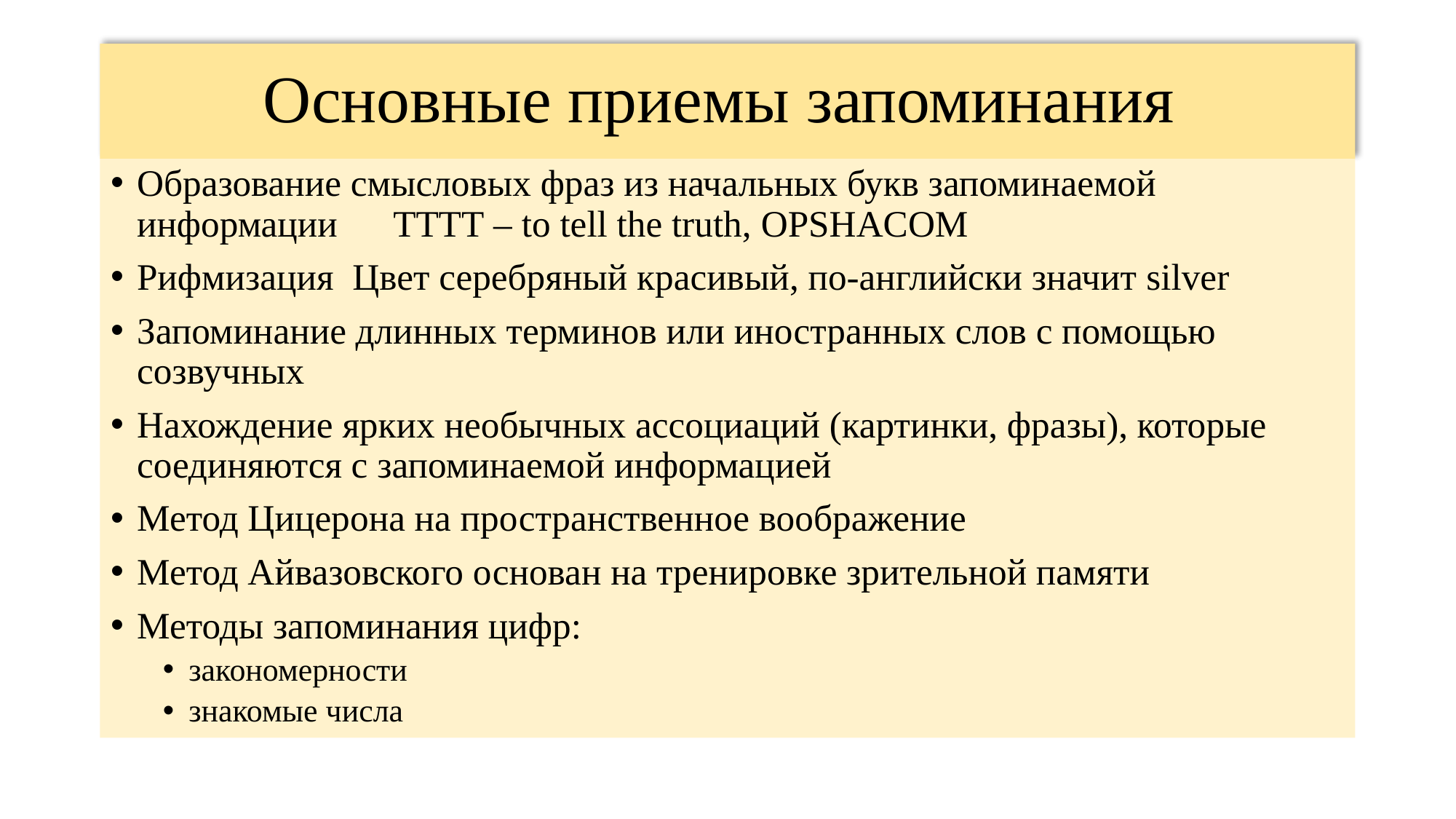

# Основные приемы запоминания
Образование смысловых фраз из начальных букв запоминаемой информации      ТТТТ – to tell the truth, OPSHACOM
Рифмизация  Цвет серебряный красивый, по-английски значит silver
Запоминание длинных терминов или иностранных слов с помощью  созвучных
Нахождение ярких необычных ассоциаций (картинки, фразы), которые  соединяются с запоминаемой информацией
Метод Цицерона на пространственное воображение
Метод Айвазовского основан на тренировке зрительной памяти
Методы запоминания цифр:
закономерности
знакомые числа